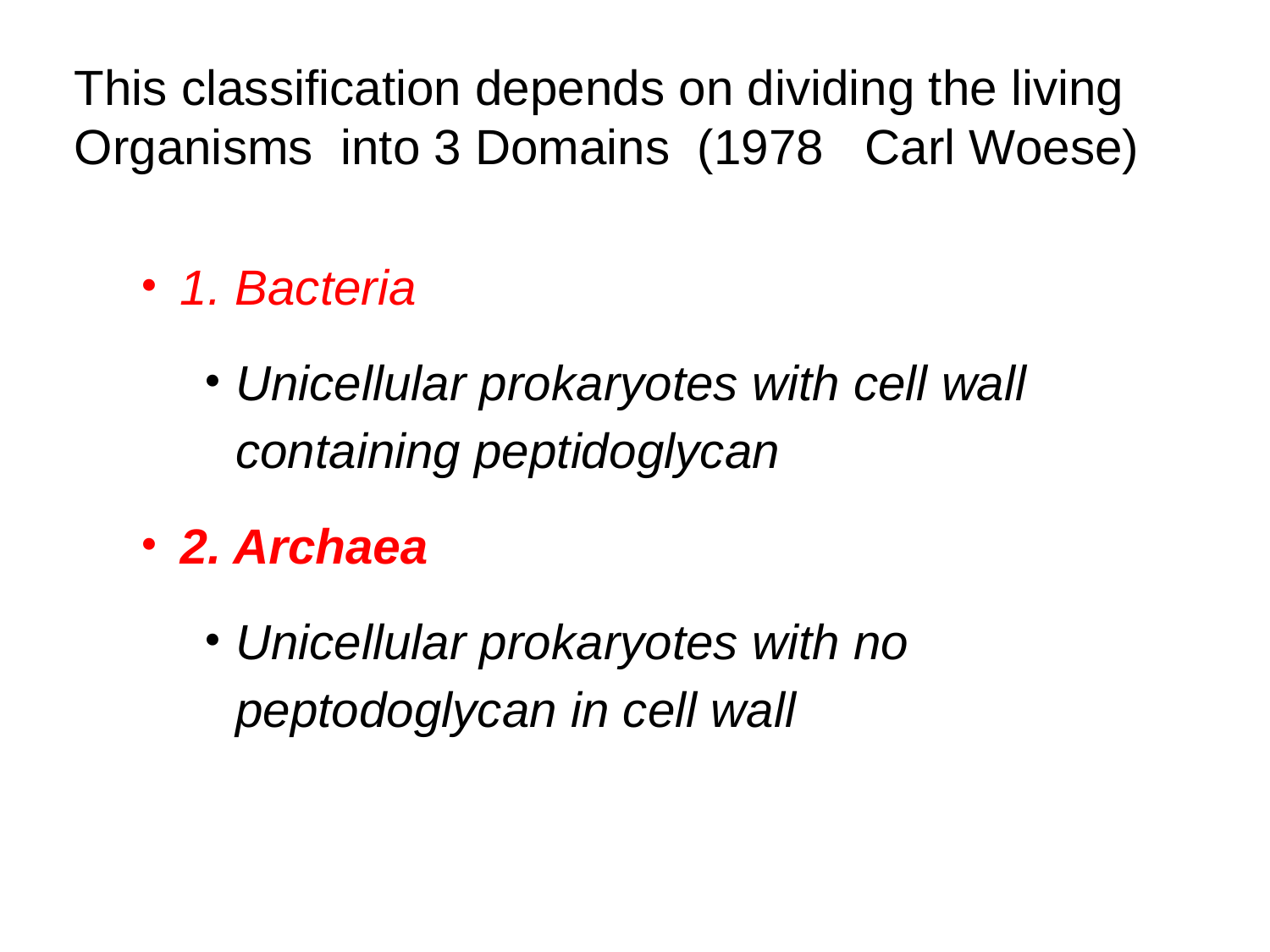

This classification depends on dividing the living Organisms  into 3 Domains  (1978   Carl Woese)

1. Bacteria
Unicellular prokaryotes with cell wall containing peptidoglycan
2. Archaea
Unicellular prokaryotes with no peptodoglycan in cell wall